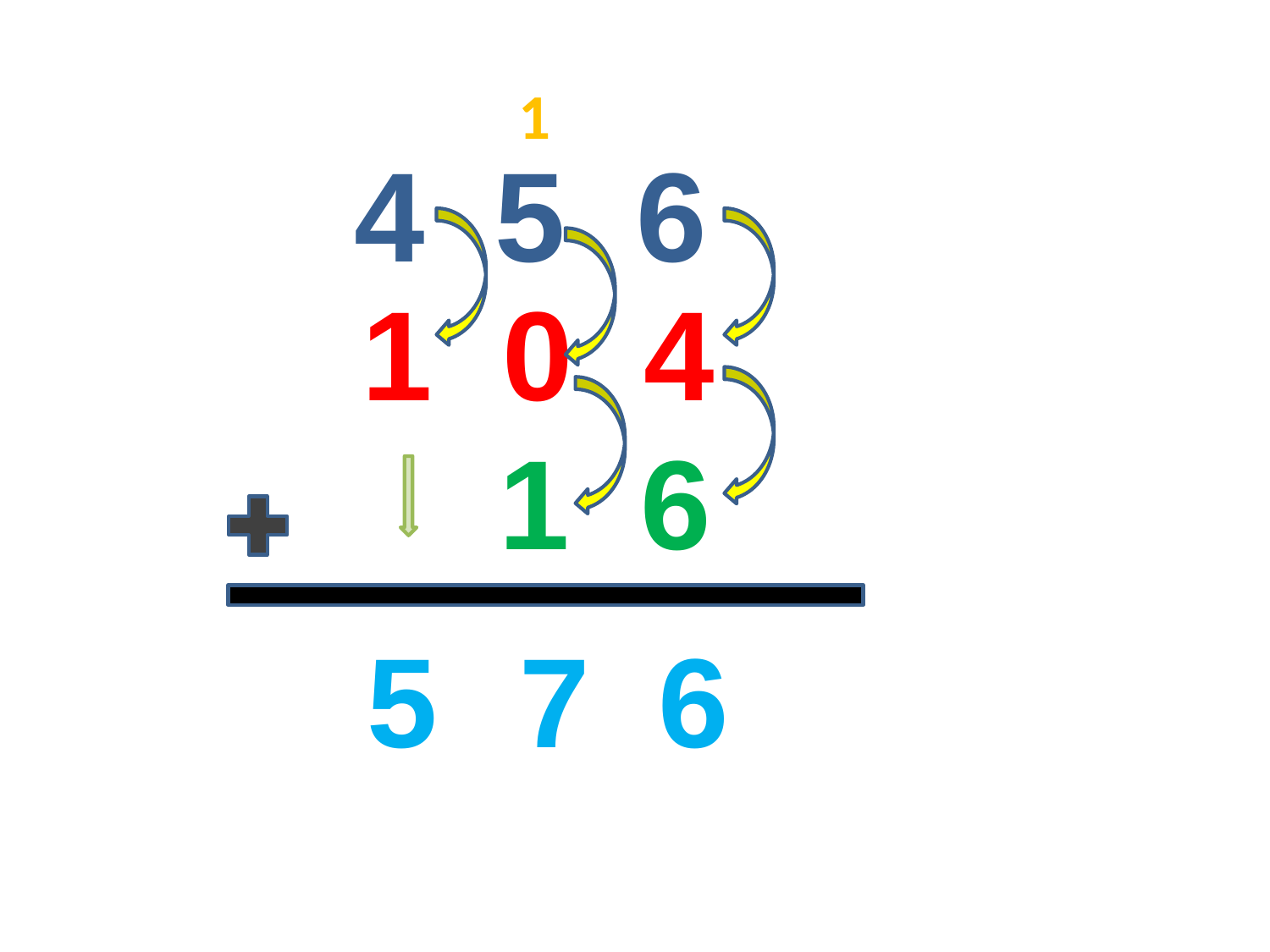

1
4  5  6

 1  0  4

1  6

5
7
6